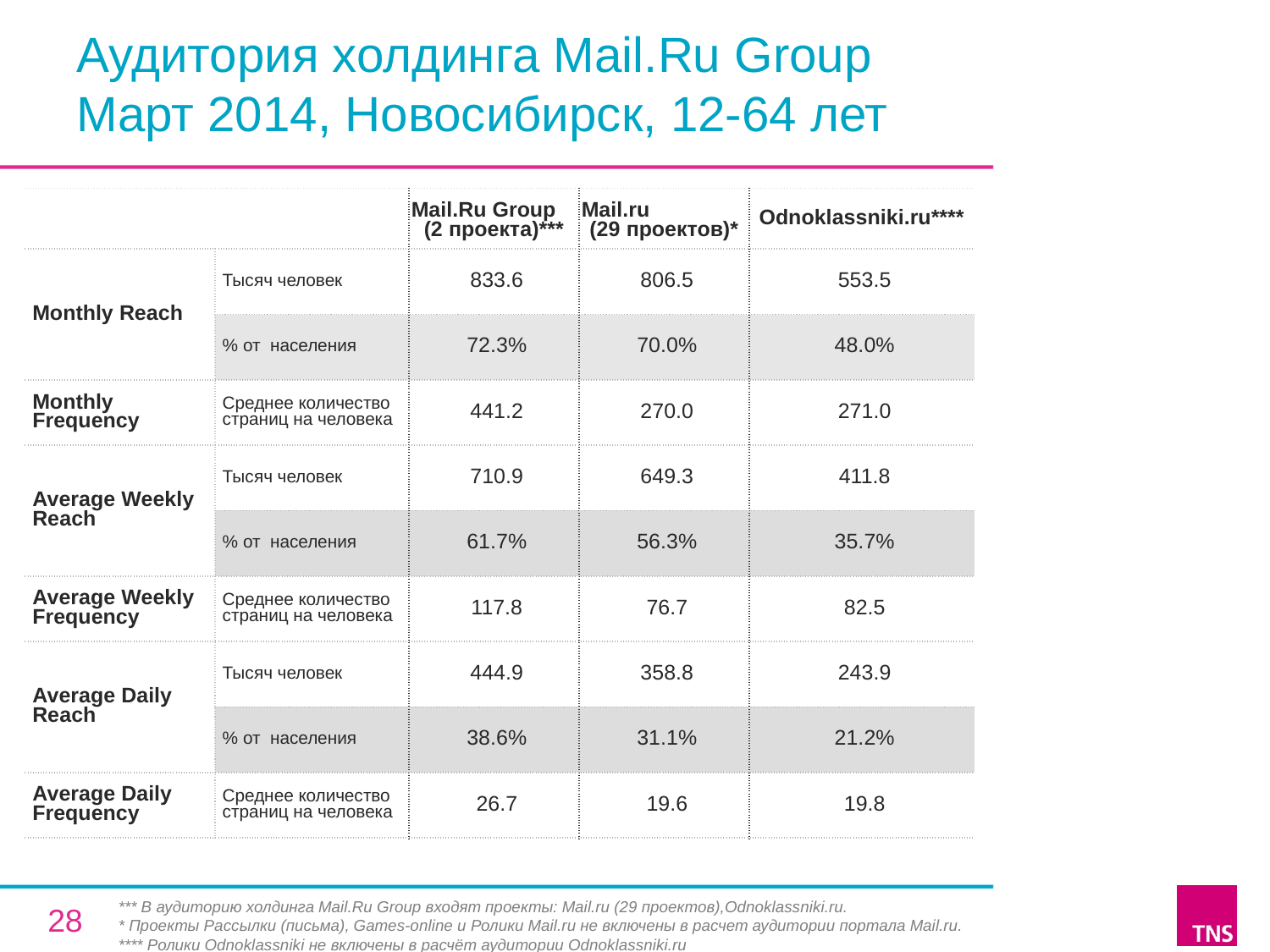

# Аудитория холдинга Mail.Ru Group Март 2014, Новосибирск, 12-64 лет
|  |  | Mail.Ru Group (2 проекта)\*\*\* | Mail.ru (29 проектов)\* | Odnoklassniki.ru\*\*\*\* |
| --- | --- | --- | --- | --- |
| Monthly Reach | Тысяч человек | 833.6 | 806.5 | 553.5 |
|  | % от населения | 72.3% | 70.0% | 48.0% |
| Monthly Frequency | Среднее количество страниц на человека | 441.2 | 270.0 | 271.0 |
| Average Weekly Reach | Тысяч человек | 710.9 | 649.3 | 411.8 |
|  | % от населения | 61.7% | 56.3% | 35.7% |
| Average Weekly Frequency | Среднее количество страниц на человека | 117.8 | 76.7 | 82.5 |
| Average Daily Reach | Тысяч человек | 444.9 | 358.8 | 243.9 |
|  | % от населения | 38.6% | 31.1% | 21.2% |
| Average Daily Frequency | Среднее количество страниц на человека | 26.7 | 19.6 | 19.8 |
*** В аудиторию холдинга Mail.Ru Group входят проекты: Mail.ru (29 проектов),Odnoklassniki.ru.
* Проекты Рассылки (письма), Games-online и Ролики Mail.ru не включены в расчет аудитории портала Mail.ru.
**** Ролики Odnoklassniki не включены в расчёт аудитории Odnoklassniki.ru
28